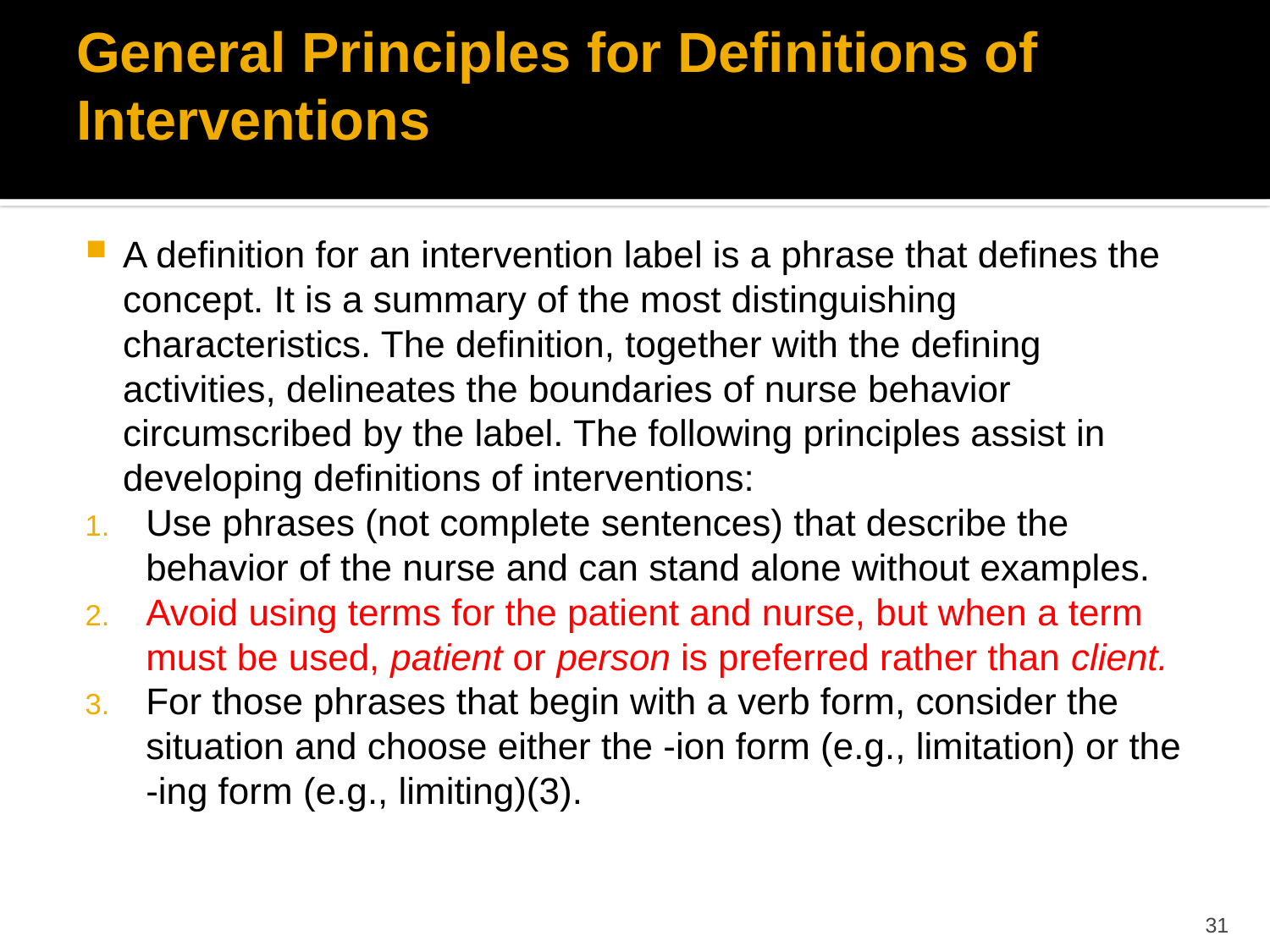

# General Principles for Definitions of Interventions
A definition for an intervention label is a phrase that defines the concept. It is a summary of the most distinguishing characteristics. The definition, together with the defining activities, delineates the boundaries of nurse behavior circumscribed by the label. The following principles assist in developing definitions of interventions:
Use phrases (not complete sentences) that describe the behavior of the nurse and can stand alone without examples.
Avoid using terms for the patient and nurse, but when a term must be used, patient or person is preferred rather than client.
For those phrases that begin with a verb form, consider the situation and choose either the -ion form (e.g., limitation) or the -ing form (e.g., limiting)(3).

31